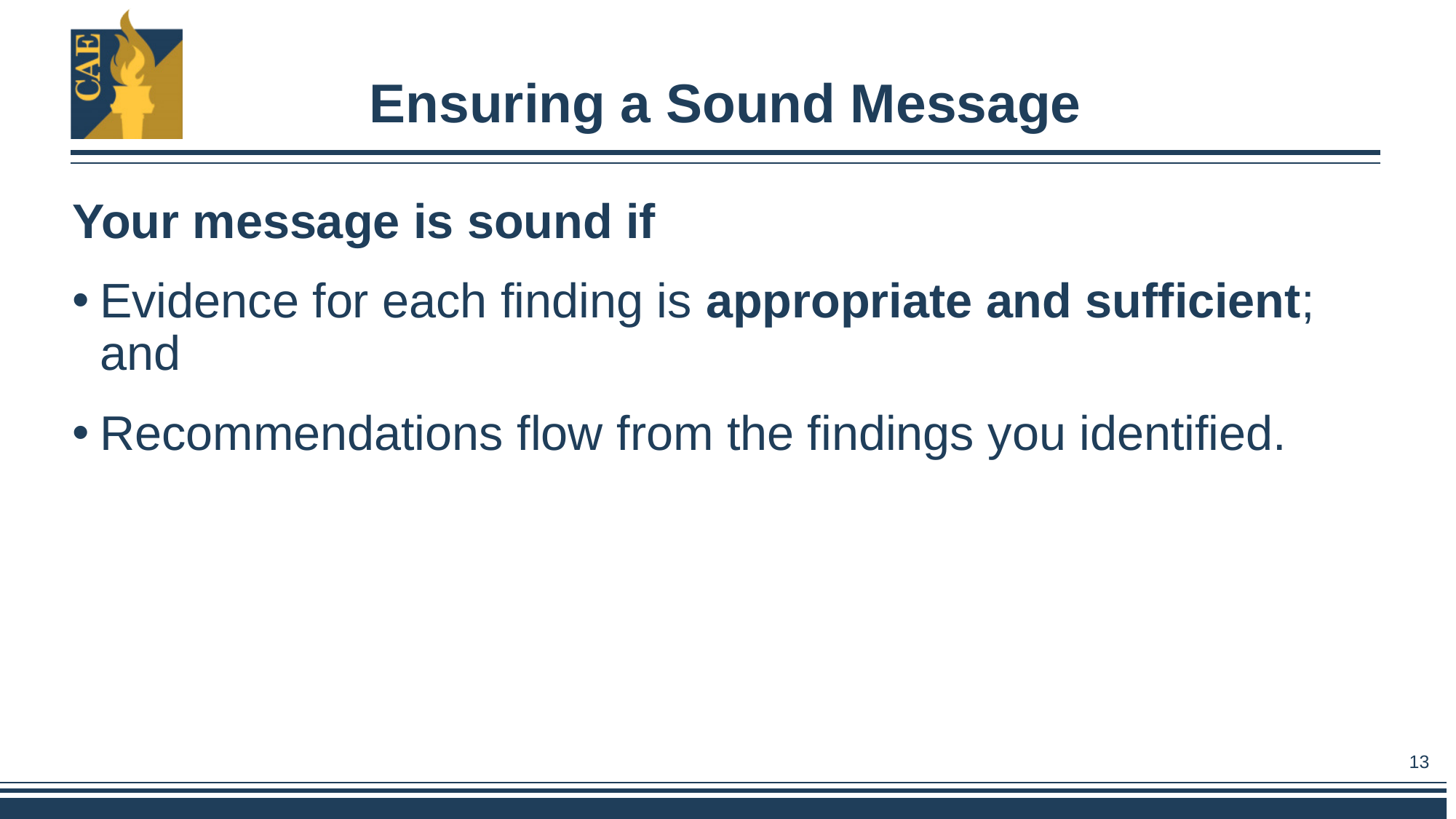

# Ensuring a Sound Message
Your message is sound if
Evidence for each finding is appropriate and sufficient; and
Recommendations flow from the findings you identified.

13